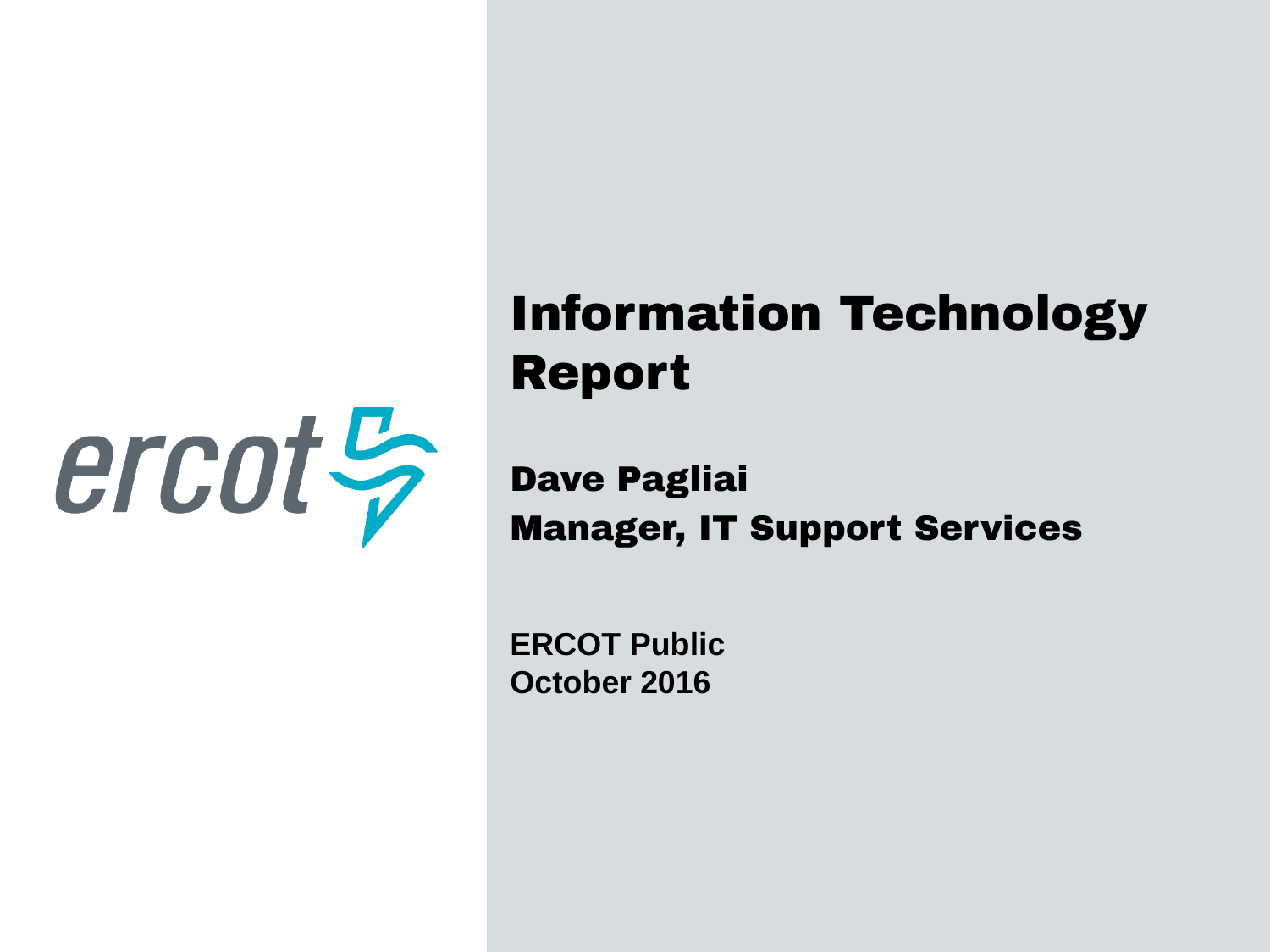

Information Technology Report

Dave Pagliai
Manager, IT Support Services

ERCOT Public
October 2016